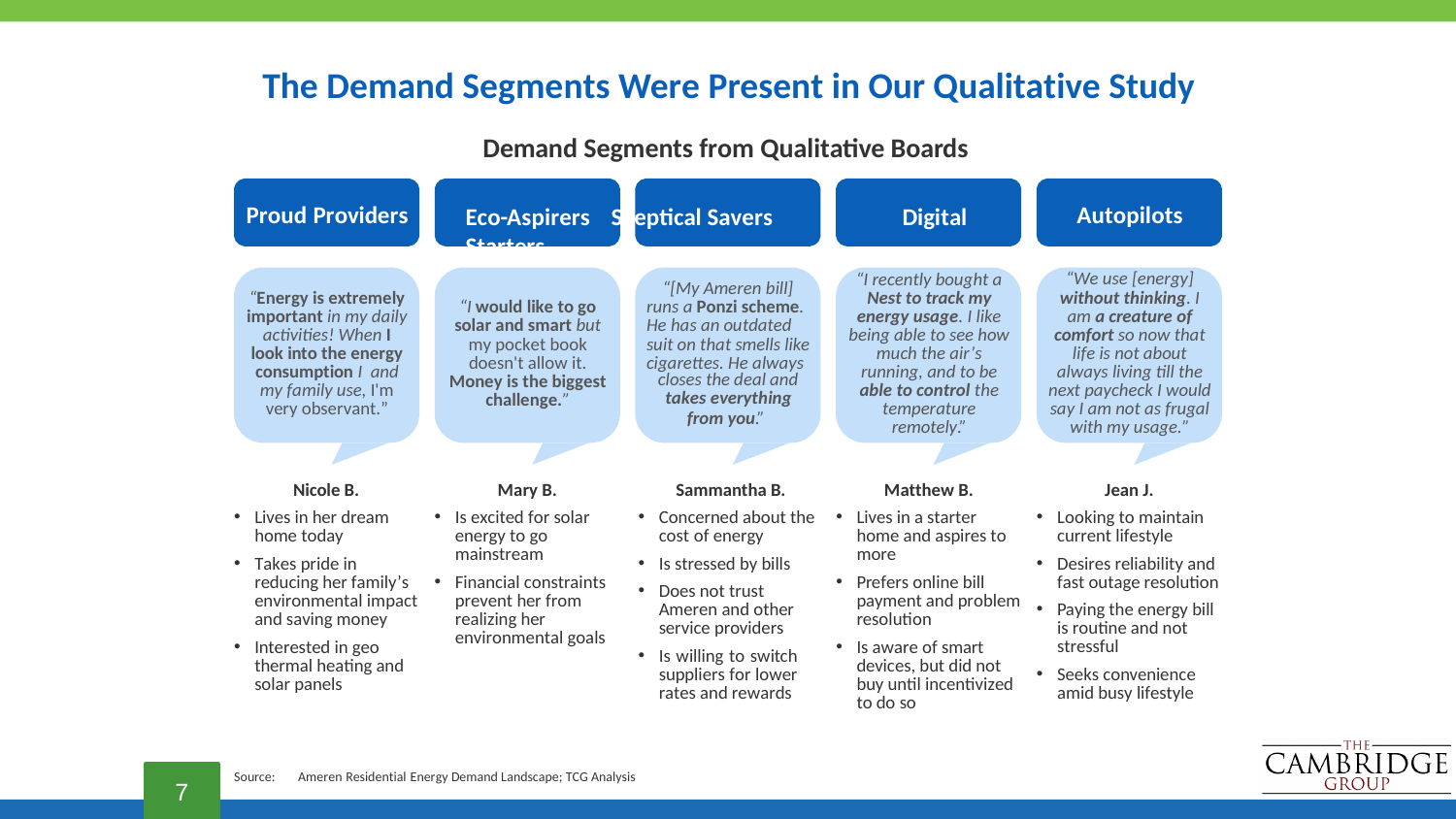

# The Demand Segments Were Present in Our Qualitative Study
Demand Segments from Qualitative Boards

Eco-Aspirers	Skeptical Savers	Digital Starters

Proud Providers
Autopilots

“I recently bought a Nest to track my energy usage. I like being able to see how much the air’s running, and to be able to control the temperature remotely.”
“We use [energy] without thinking. I am a creature of comfort so now that life is not about always living till the next paycheck I would say I am not as frugal with my usage.”
“[My Ameren bill] runs a Ponzi scheme. He has an outdated suit on that smells like cigarettes. He always
closes the deal and
takes everything
from you.”
“Energy is extremely important in my daily activities! When I look into the energy consumption I  and my family use, I'm very observant.”
“I would like to go solar and smart but my pocket book doesn't allow it.
Money is the biggest challenge.”
Mary B.
Is excited for solar energy to go mainstream
Financial constraints prevent her from realizing her environmental goals
Sammantha B.
Concerned about the cost of energy
Is stressed by bills
Does not trust Ameren and other service providers
Is willing to switch suppliers for lower rates and rewards
Jean J.
Looking to maintain current lifestyle
Desires reliability and fast outage resolution
Paying the energy bill is routine and not stressful
Seeks convenience amid busy lifestyle
Nicole B.
Lives in her dream home today
Takes pride in reducing her family’s environmental impact and saving money
Interested in geo thermal heating and solar panels
Matthew B.
Lives in a starter home and aspires to more
Prefers online bill payment and problem resolution
Is aware of smart devices, but did not buy until incentivized to do so
7
Source:
Ameren Residential Energy Demand Landscape; TCG Analysis